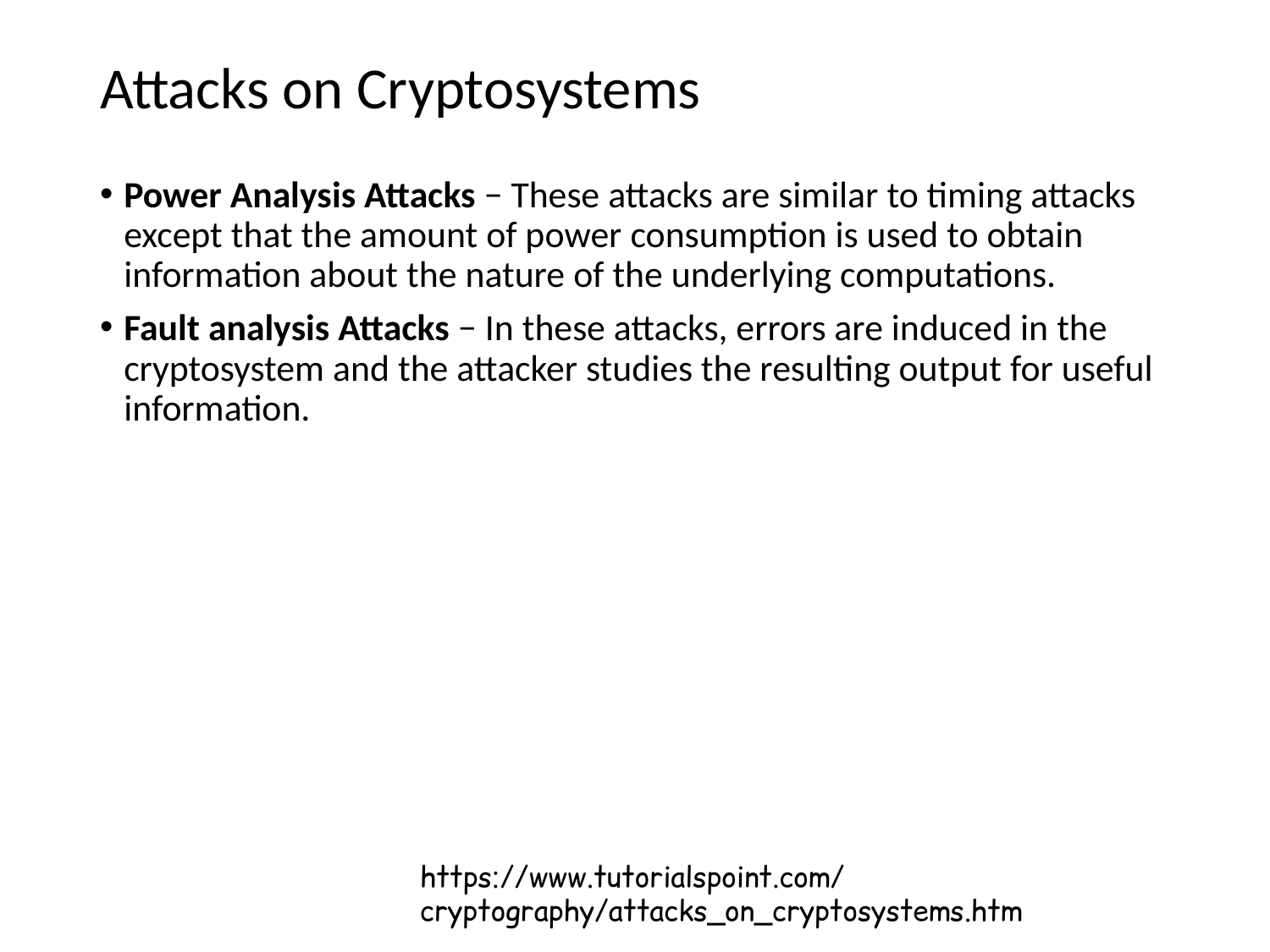

# Attacks on Cryptosystems
Power Analysis Attacks − These attacks are similar to timing attacks except that the amount of power consumption is used to obtain information about the nature of the underlying computations.
Fault analysis Attacks − In these attacks, errors are induced in the cryptosystem and the attacker studies the resulting output for useful information.
https://www.tutorialspoint.com/cryptography/attacks_on_cryptosystems.htm